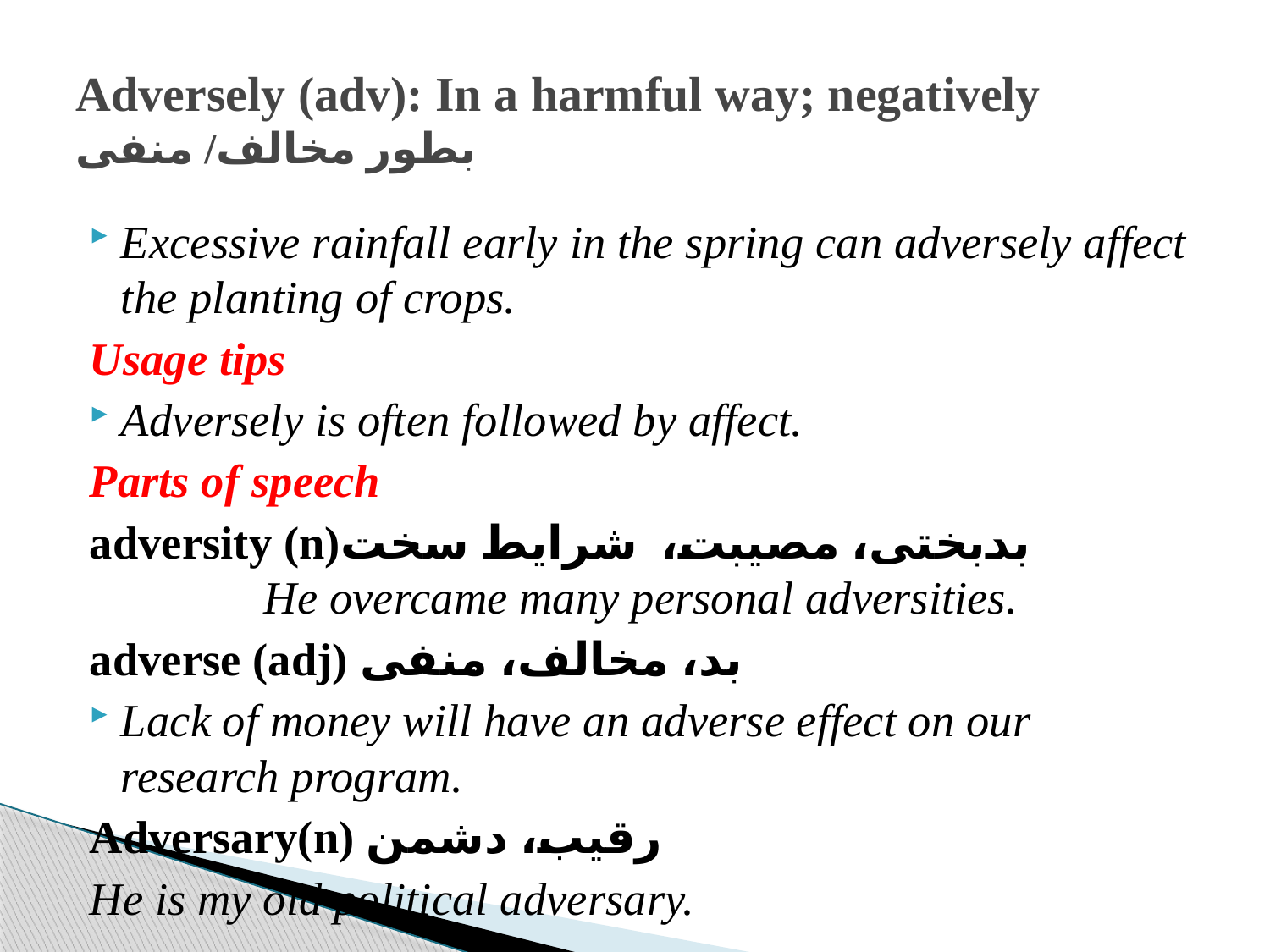

# Adversely (adv): In a harmful way; negatively بطور مخالف/ منفی
Excessive rainfall early in the spring can adversely affect the planting of crops.
Usage tips
Adversely is often followed by affect.
Parts of speech
adversity (n)بدبختی، مصیبت،  شرایط سخت                              He overcame many personal adversities.
adverse (adj) بد، مخالف، منفی
Lack of money will have an adverse effect on our research program.
Adversary(n) رقیب، دشمن
He is my old political adversary.